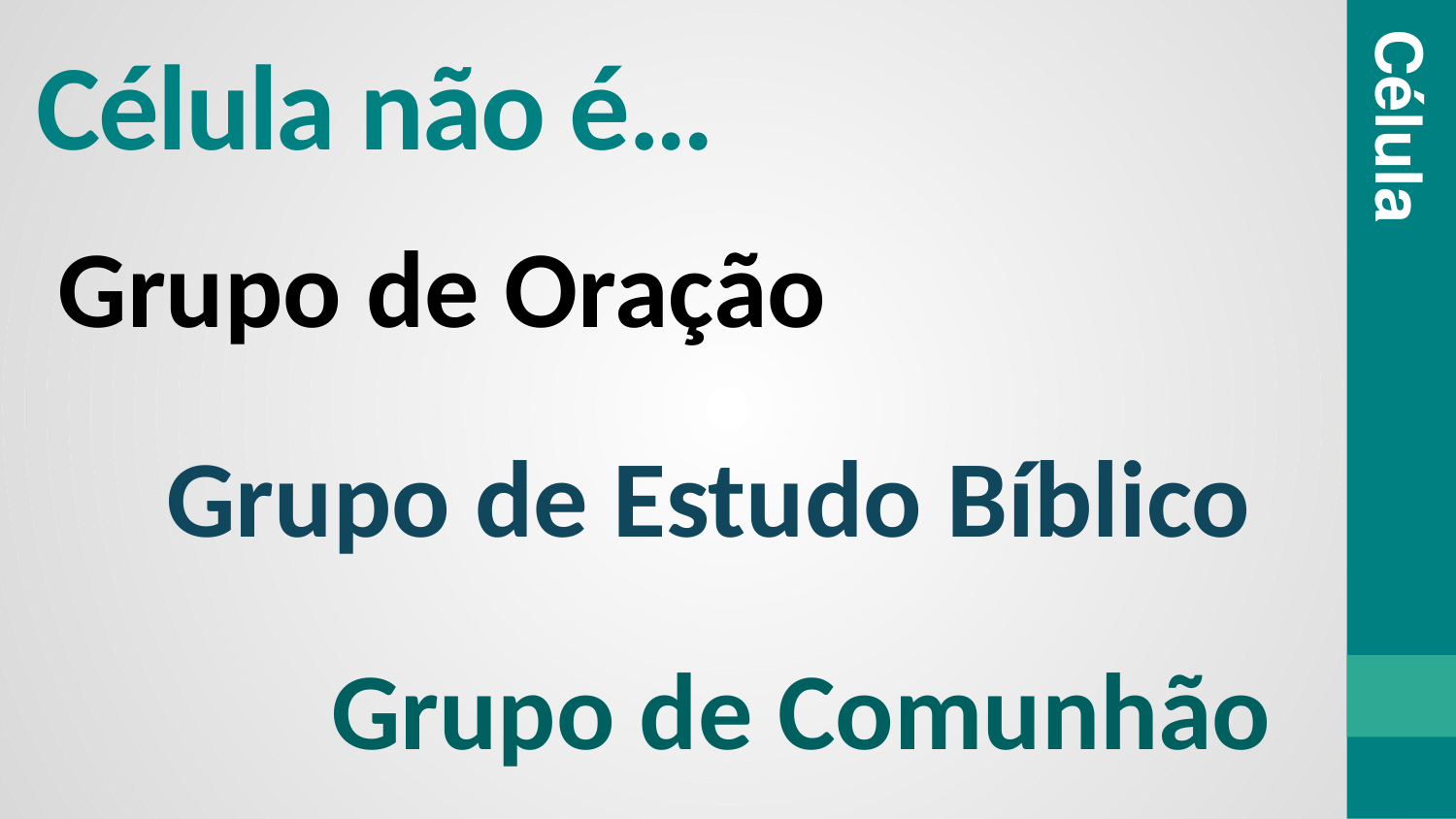

# Célula não é…
Grupo de Oração
Célula
Grupo de Estudo Bíblico
Grupo de Comunhão